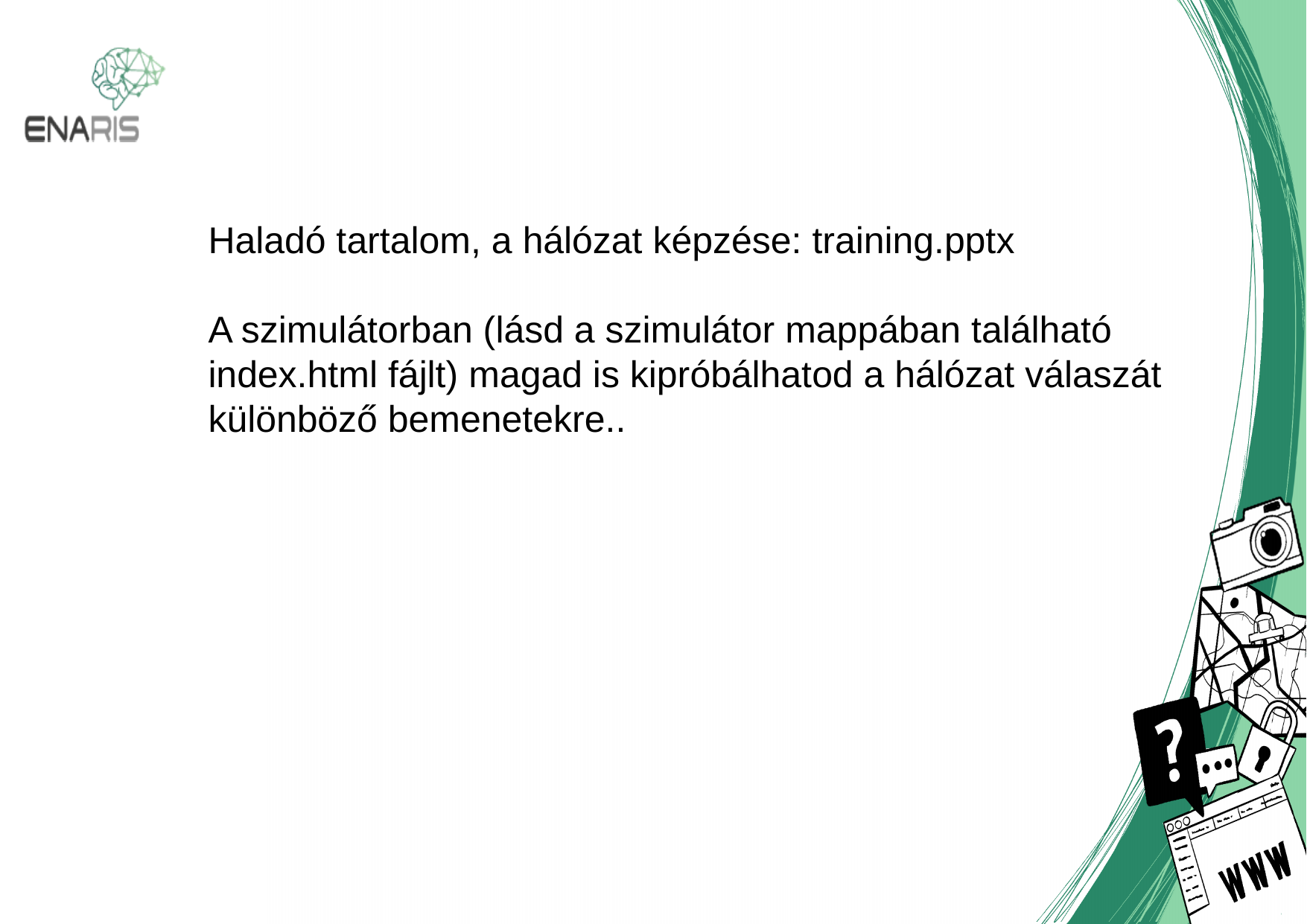

Haladó tartalom, a hálózat képzése: training.pptx

A szimulátorban (lásd a szimulátor mappában található index.html fájlt) magad is kipróbálhatod a hálózat válaszát különböző bemenetekre..